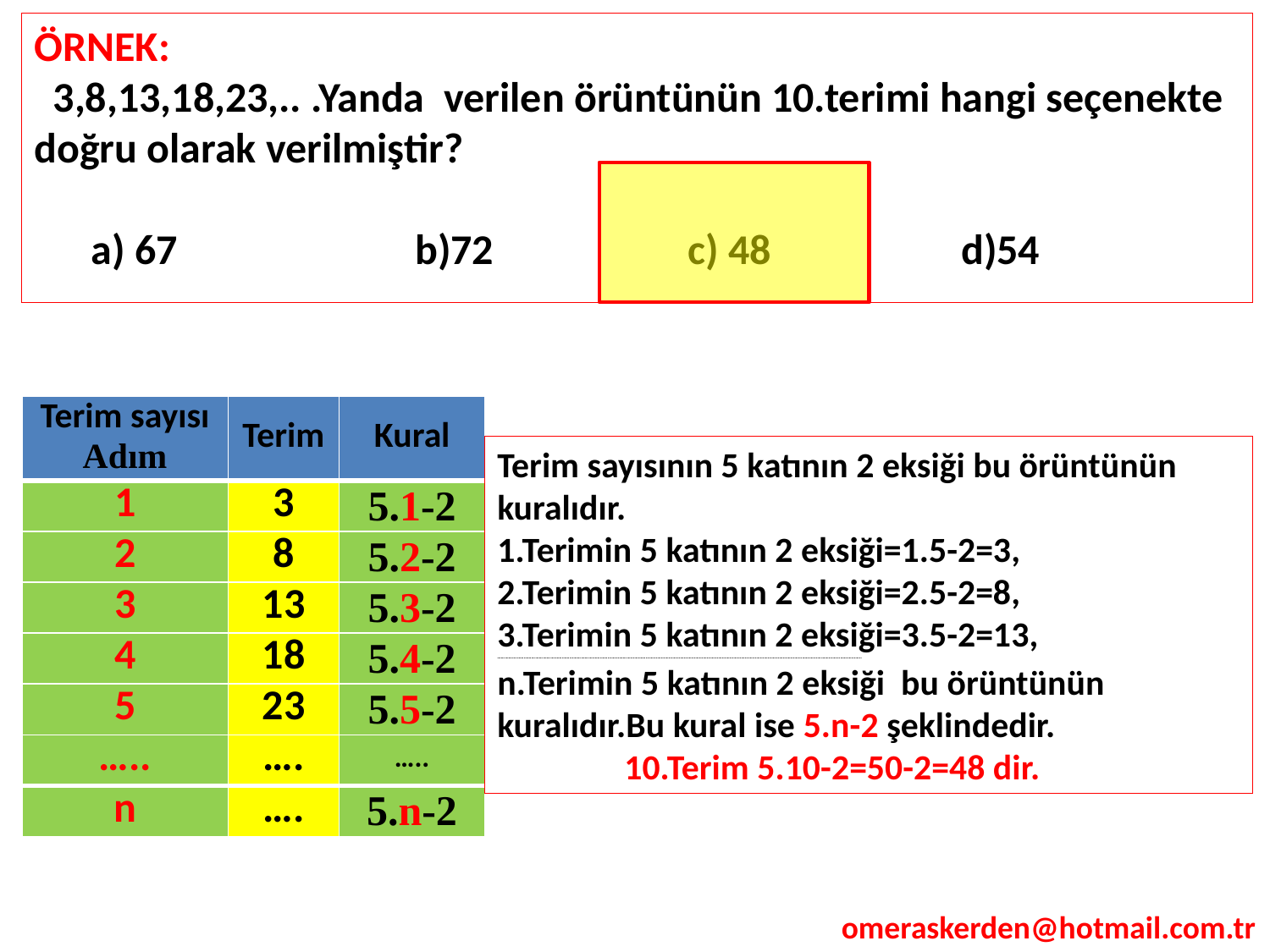

ÖRNEK:
  3,8,13,18,23,.. .Yanda  verilen örüntünün 10.terimi hangi seçenekte doğru olarak verilmiştir?

      a) 67   		b)72   		  c) 48    	    d)54

| Terim sayısı Adım | Terim | Kural |
| --- | --- | --- |
| 1 | 3 | 5.1-2 |
| 2 | 8 | 5.2-2 |
| 3 | 13 | 5.3-2 |
| 4 | 18 | 5.4-2 |
| 5 | 23 | 5.5-2 |
| ….. | …. | ….. |
| n | …. | 5.n-2 |
Terim sayısının 5 katının 2 eksiği bu örüntünün kuralıdır.
1.Terimin 5 katının 2 eksiği=1.5-2=3,
2.Terimin 5 katının 2 eksiği=2.5-2=8,
3.Terimin 5 katının 2 eksiği=3.5-2=13,
……………………………………………………………………………………………………………………………………………………………………………………………………………………………………………………………..
n.Terimin 5 katının 2 eksiği  bu örüntünün kuralıdır.Bu kural ise 5.n-2 şeklindedir.
	10.Terim 5.10-2=50-2=48 dir.
omeraskerden@hotmail.com.tr